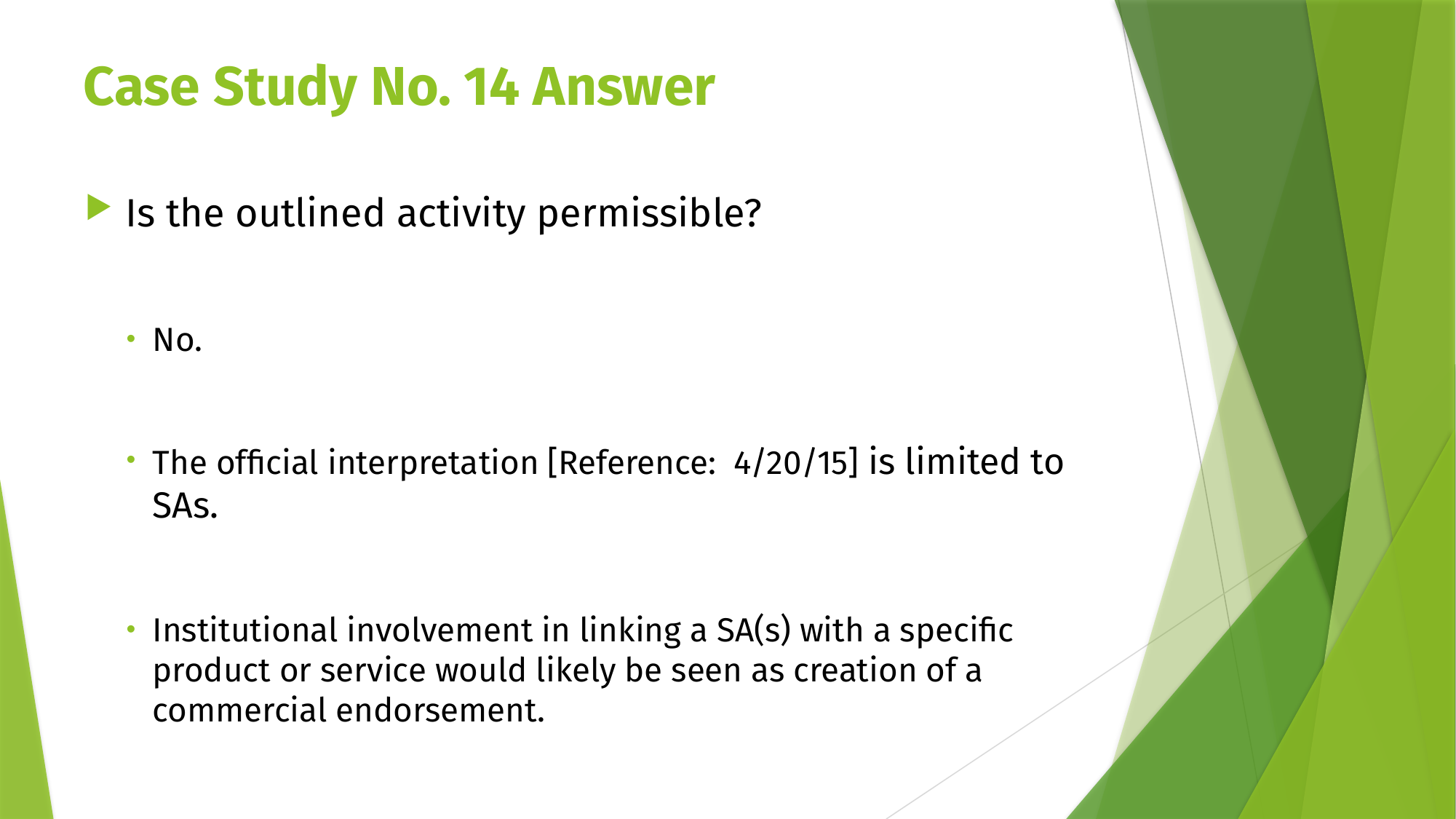

# Case Study No. 14 Answer
Is the outlined activity permissible?

No.

The official interpretation [Reference:  4/20/15] is limited to SAs.

Institutional involvement in linking a SA(s) with a specific product or service would likely be seen as creation of a commercial endorsement.